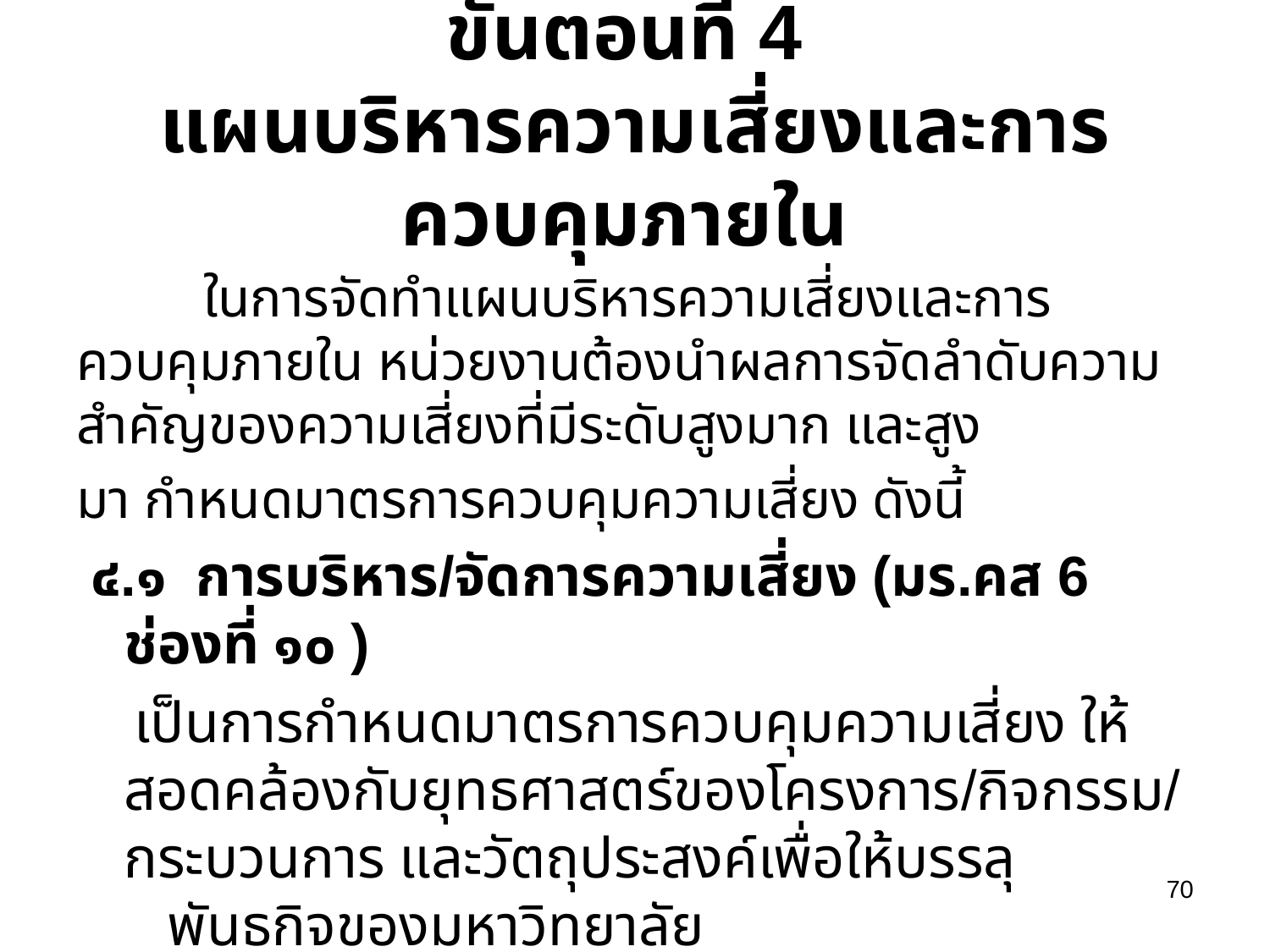

# ขั้นตอนที่ 4 แผนบริหารความเสี่ยงและการควบคุมภายใน
 	ในการจัดทำแผนบริหารความเสี่ยงและการควบคุมภายใน หน่วยงานต้องนำผลการจัดลำดับความสำคัญของความเสี่ยงที่มีระดับสูงมาก และสูง
มา กำหนดมาตรการควบคุมความเสี่ยง ดังนี้
 ๔.๑  การบริหาร/จัดการความเสี่ยง (มร.คส 6 ช่องที่ ๑๐ )
    เป็นการกำหนดมาตรการควบคุมความเสี่ยง ให้สอดคล้องกับยุทธศาสตร์ของโครงการ/กิจกรรม/กระบวนการ และวัตถุประสงค์เพื่อให้บรรลุ                พันธกิจของมหาวิทยาลัย

70